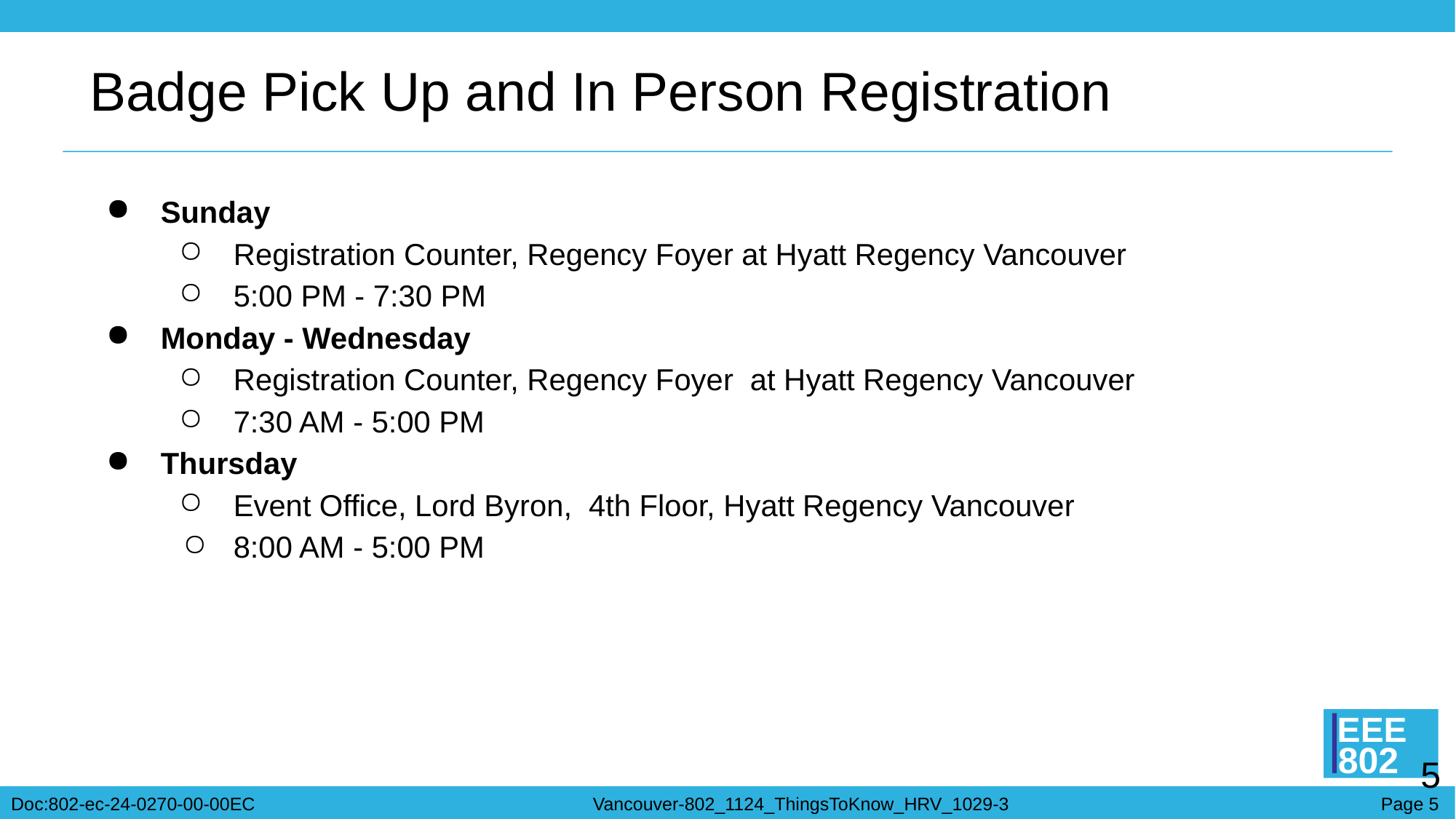

# Badge Pick Up and In Person Registration
Sunday
Registration Counter, Regency Foyer at Hyatt Regency Vancouver
5:00 PM - 7:30 PM
Monday - Wednesday
Registration Counter, Regency Foyer  at Hyatt Regency Vancouver
7:30 AM - 5:00 PM
Thursday
Event Office, Lord Byron,  4th Floor, Hyatt Regency Vancouver
8:00 AM - 5:00 PM

5